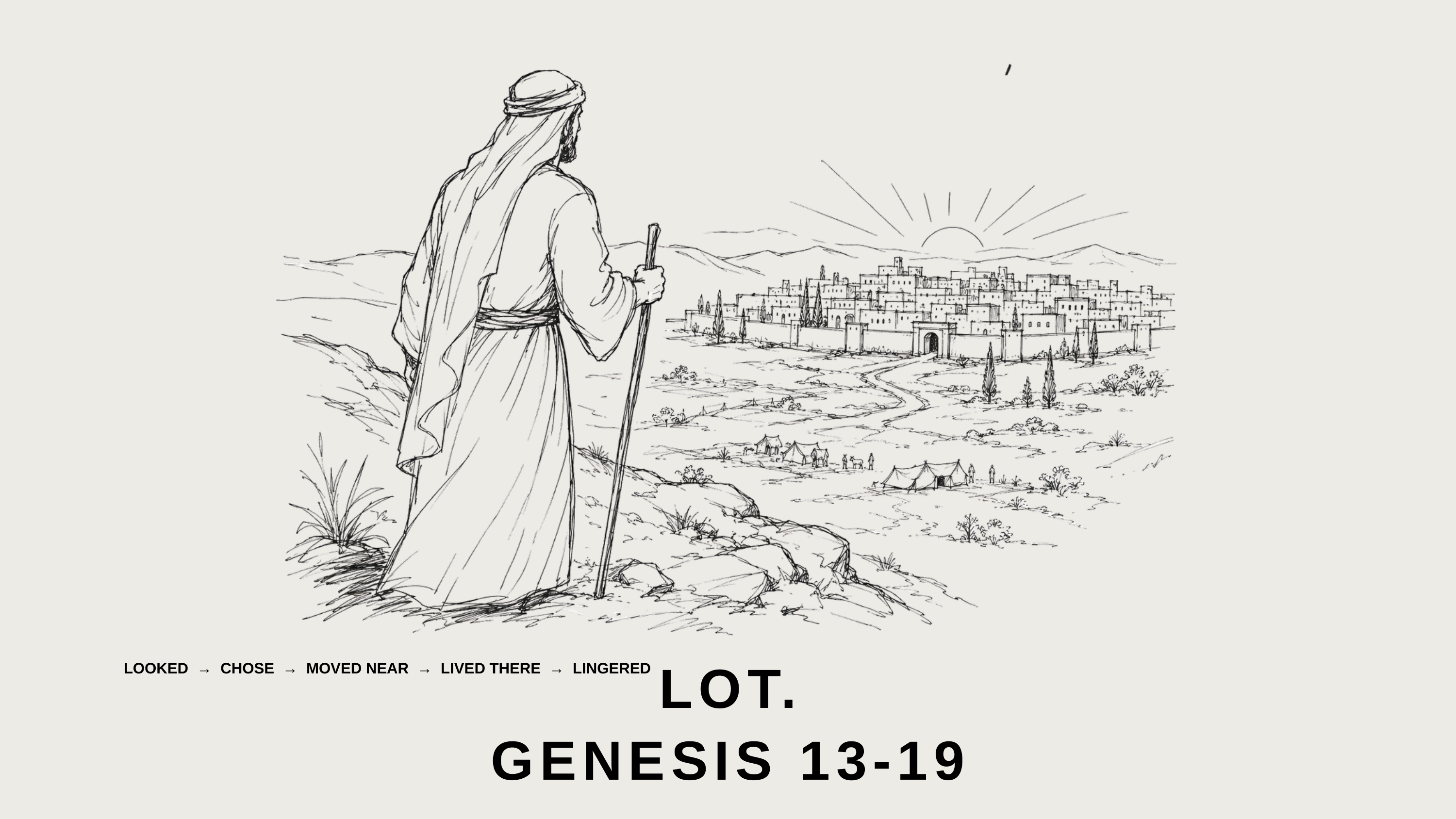

LOT.
GENESIS 13-19
LOOKED  →  CHOSE  →  MOVED NEAR  →  LIVED THERE  →  LINGERED